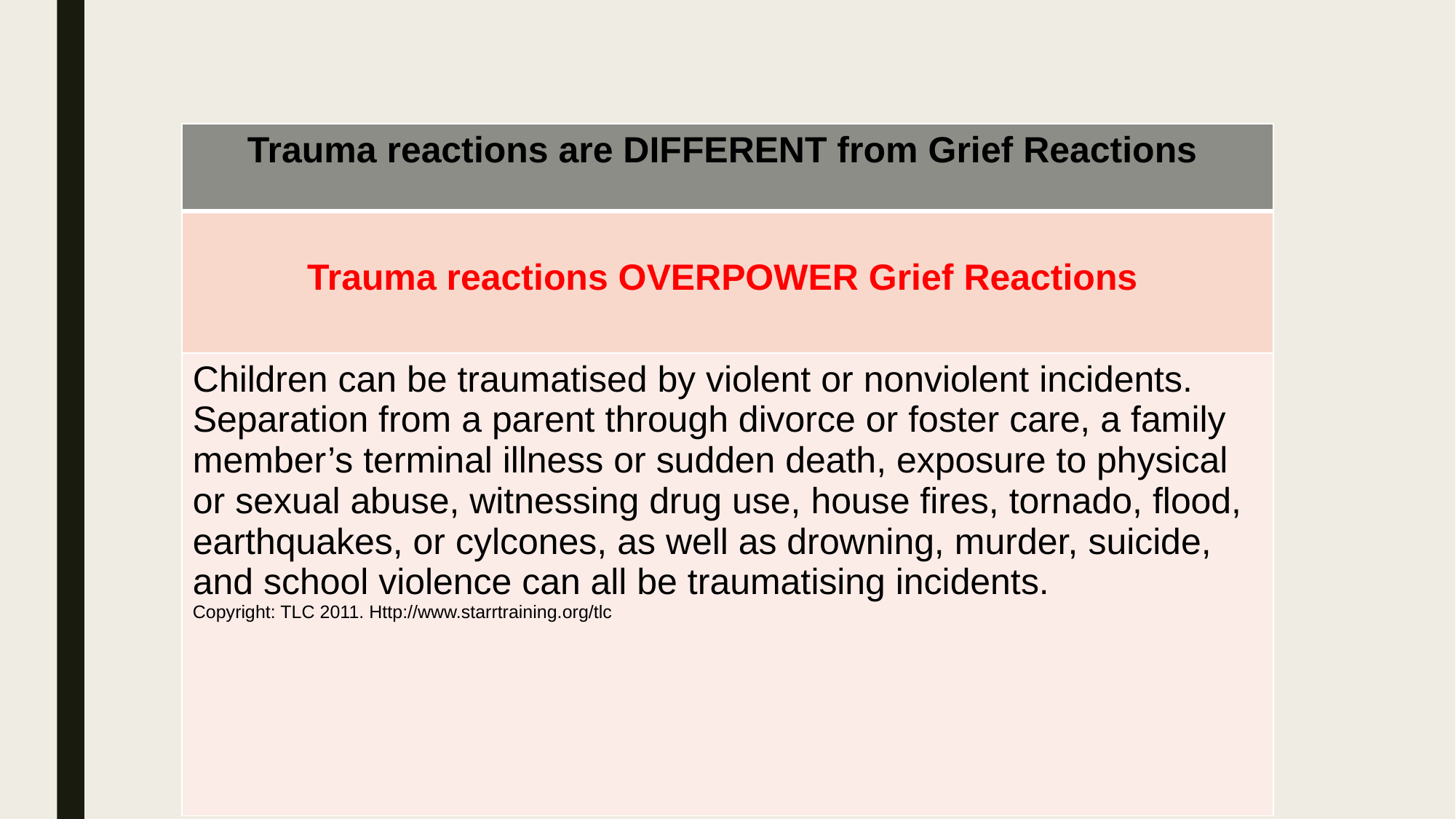

| Trauma reactions are DIFFERENT from Grief Reactions |
| --- |
| Trauma reactions OVERPOWER Grief Reactions |
| Children can be traumatised by violent or nonviolent incidents. Separation from a parent through divorce or foster care, a family member’s terminal illness or sudden death, exposure to physical or sexual abuse, witnessing drug use, house fires, tornado, flood, earthquakes, or cylcones, as well as drowning, murder, suicide, and school violence can all be traumatising incidents. Copyright: TLC 2011. Http://www.starrtraining.org/tlc |